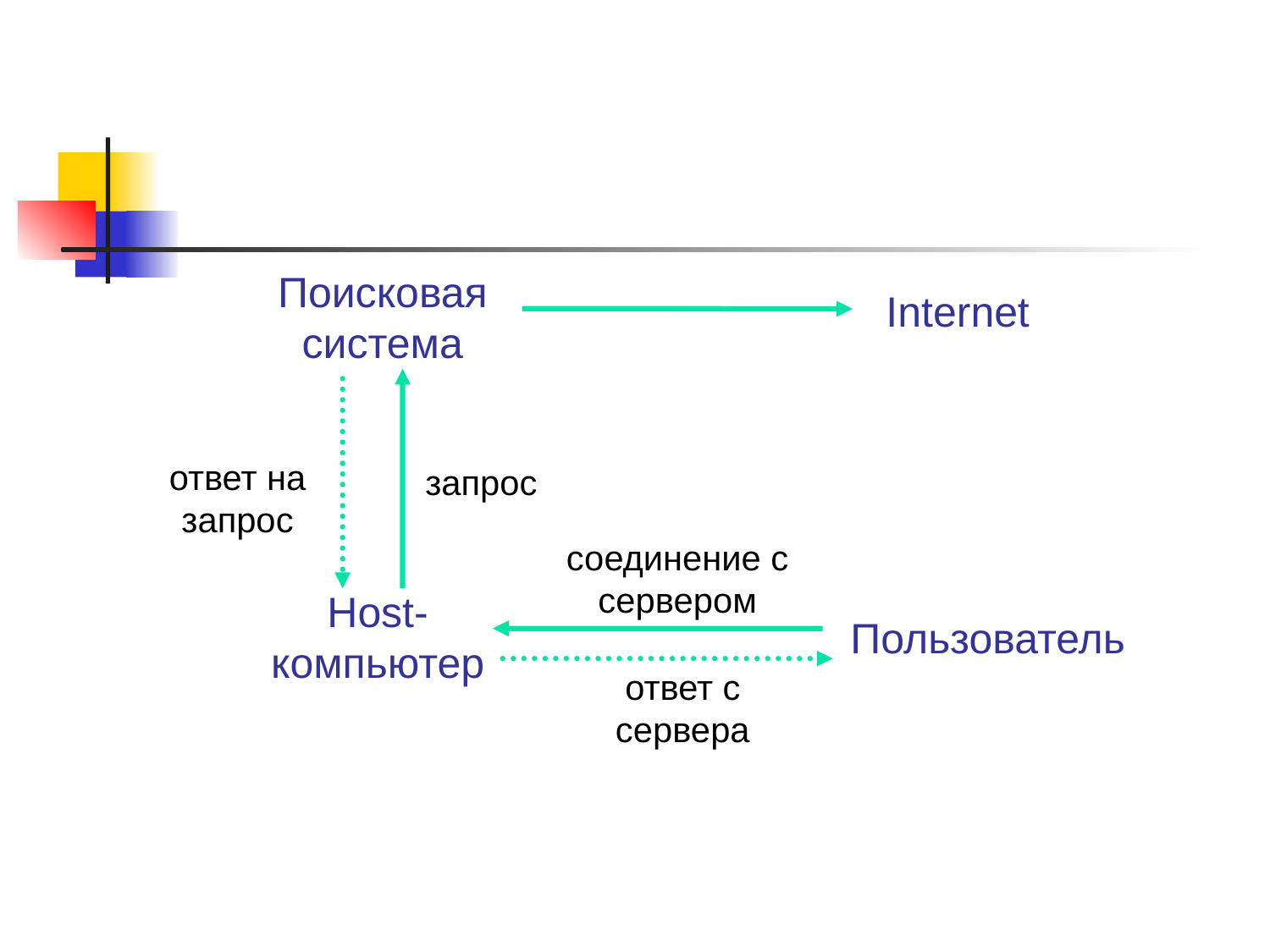

Поисковая система
Internet

ответ на запрос
запрос
соединение с сервером
Host-компьютер
Пользователь

ответ с сервера